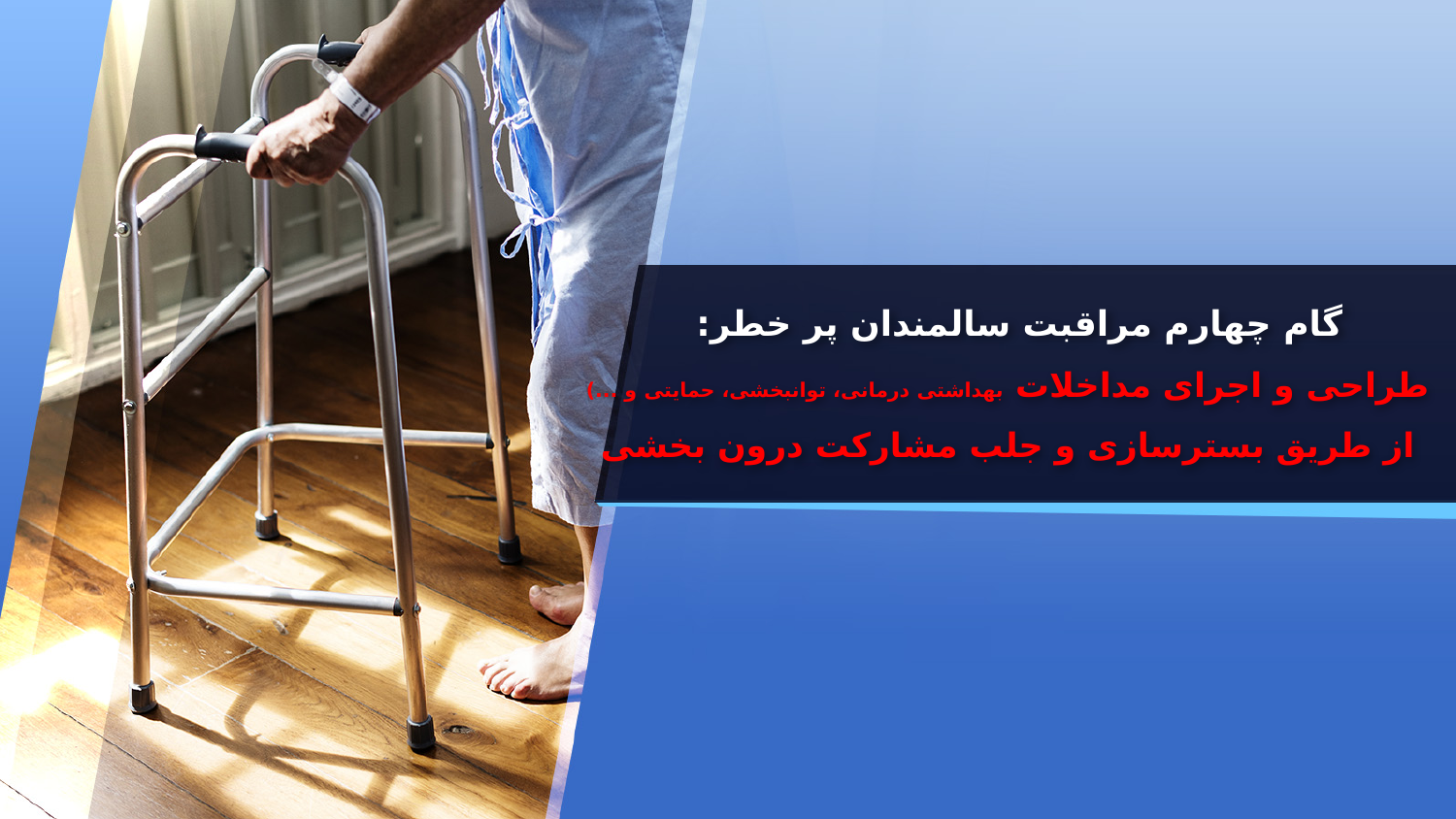

# گام چهارم مراقبت سالمندان پر خطر: طراحی و اجرای مداخلات بهداشتی درمانی، توانبخشی، حمایتی و ...) از طریق بسترسازی و جلب مشارکت درون بخشی